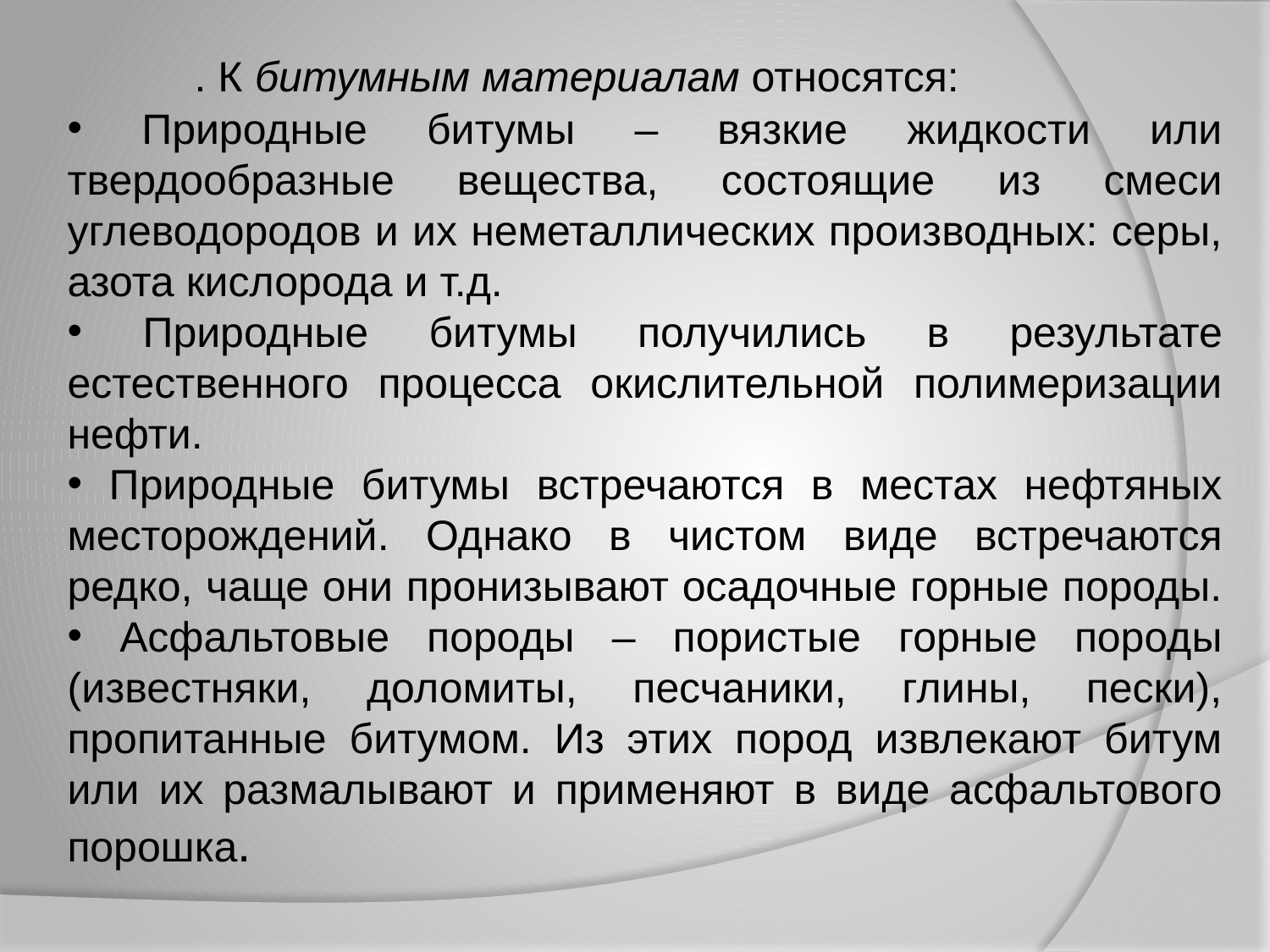

. К битумным материалам относятся:
 Природные битумы – вязкие жидкости или твердообразные вещества, состоящие из смеси углеводородов и их неметаллических производных: серы, азота кислорода и т.д.
 Природные битумы получились в результате естественного процесса окислительной полимеризации нефти.
 Природные битумы встречаются в местах нефтяных месторождений. Однако в чистом виде встречаются редко, чаще они пронизывают осадочные горные породы.
 Асфальтовые породы – пористые горные породы (известняки, доломиты, песчаники, глины, пески), пропитанные битумом. Из этих пород извлекают битум или их размалывают и применяют в виде асфальтового порошка.